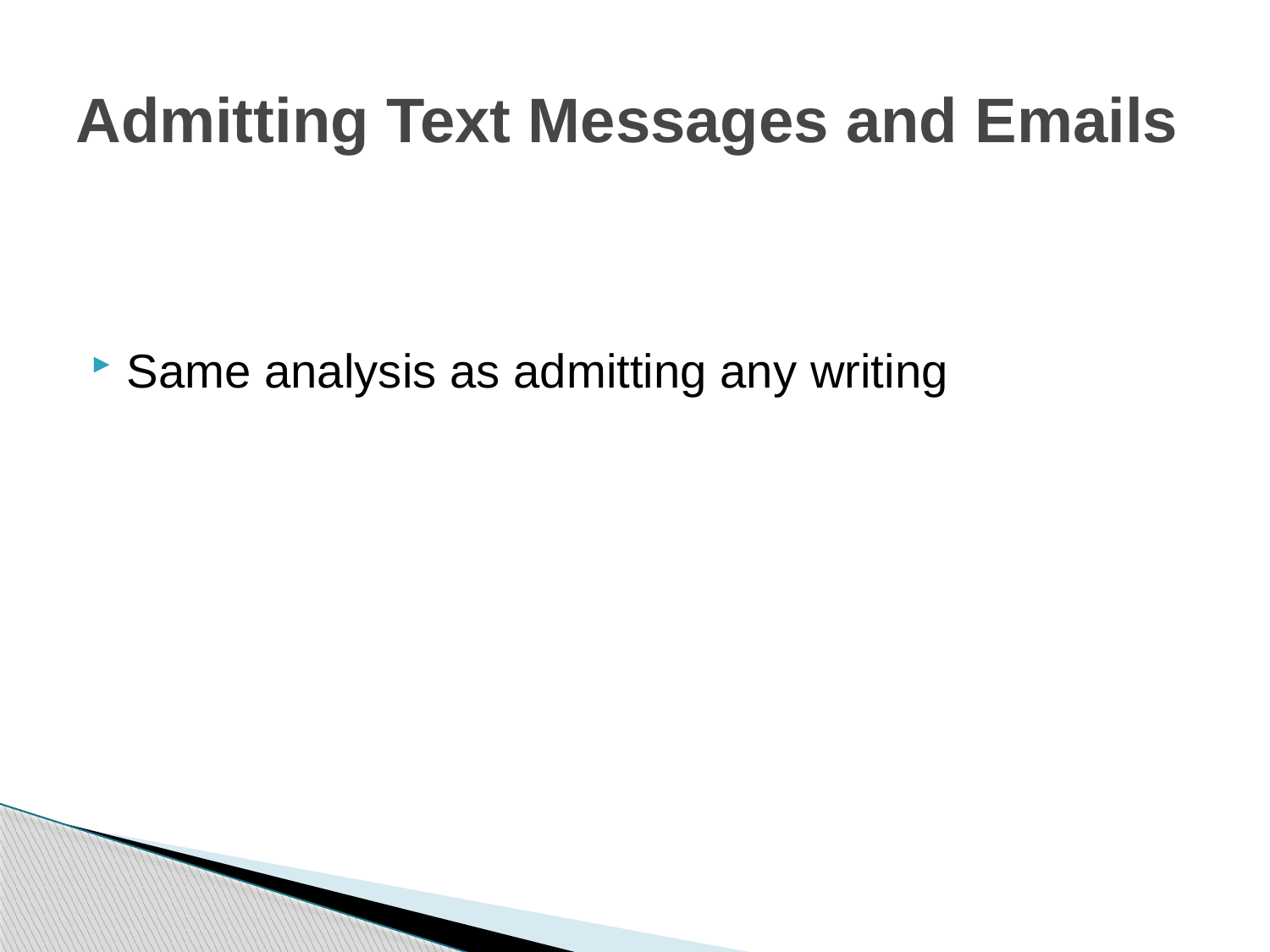

# Admitting Text Messages and Emails

Same analysis as admitting any writing